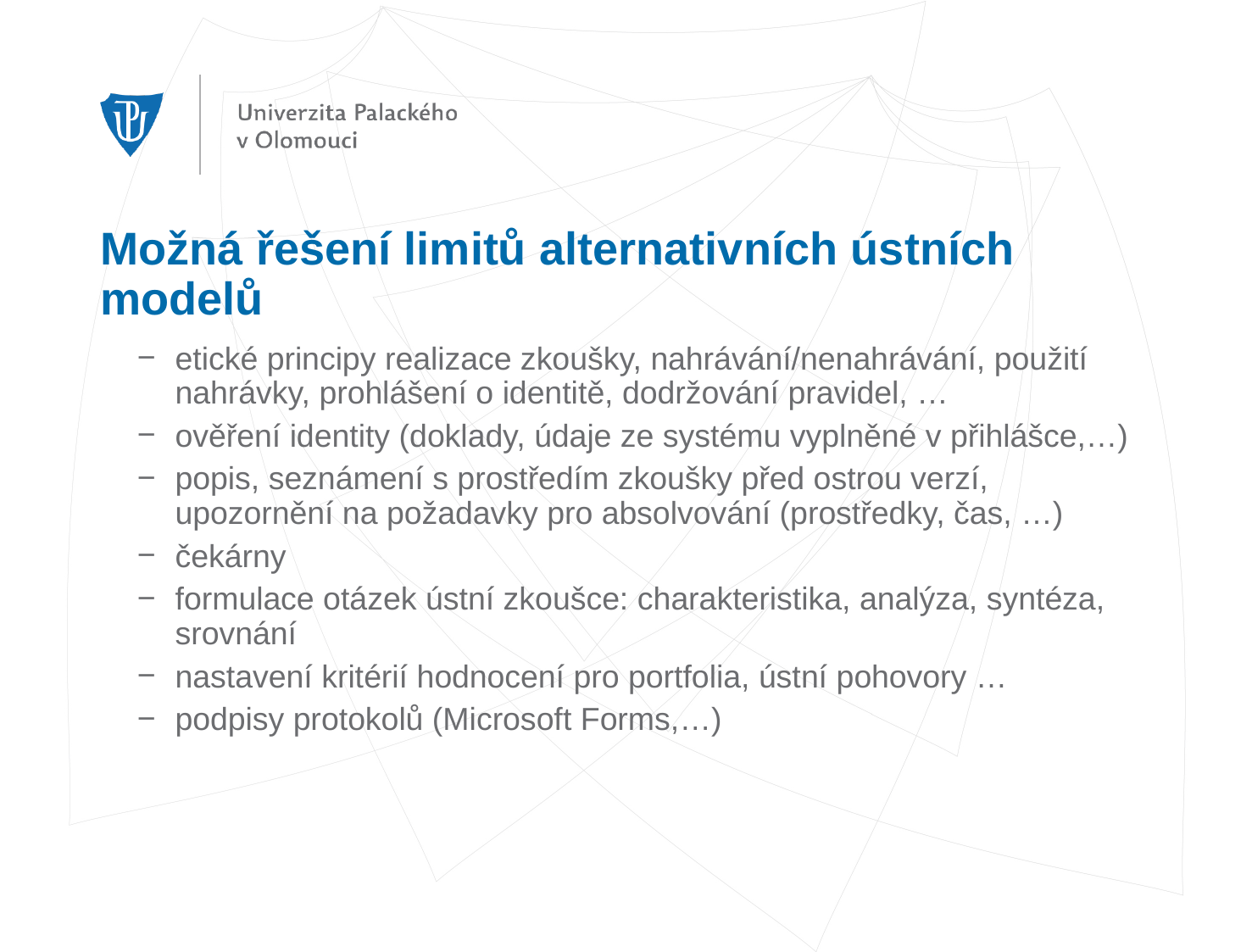

# Možná řešení limitů alternativních ústních modelů
etické principy realizace zkoušky, nahrávání/nenahrávání, použití nahrávky, prohlášení o identitě, dodržování pravidel, …
ověření identity (doklady, údaje ze systému vyplněné v přihlášce,…)
popis, seznámení s prostředím zkoušky před ostrou verzí, upozornění na požadavky pro absolvování (prostředky, čas, …)
čekárny
formulace otázek ústní zkoušce: charakteristika, analýza, syntéza, srovnání
nastavení kritérií hodnocení pro portfolia, ústní pohovory …
podpisy protokolů (Microsoft Forms,…)